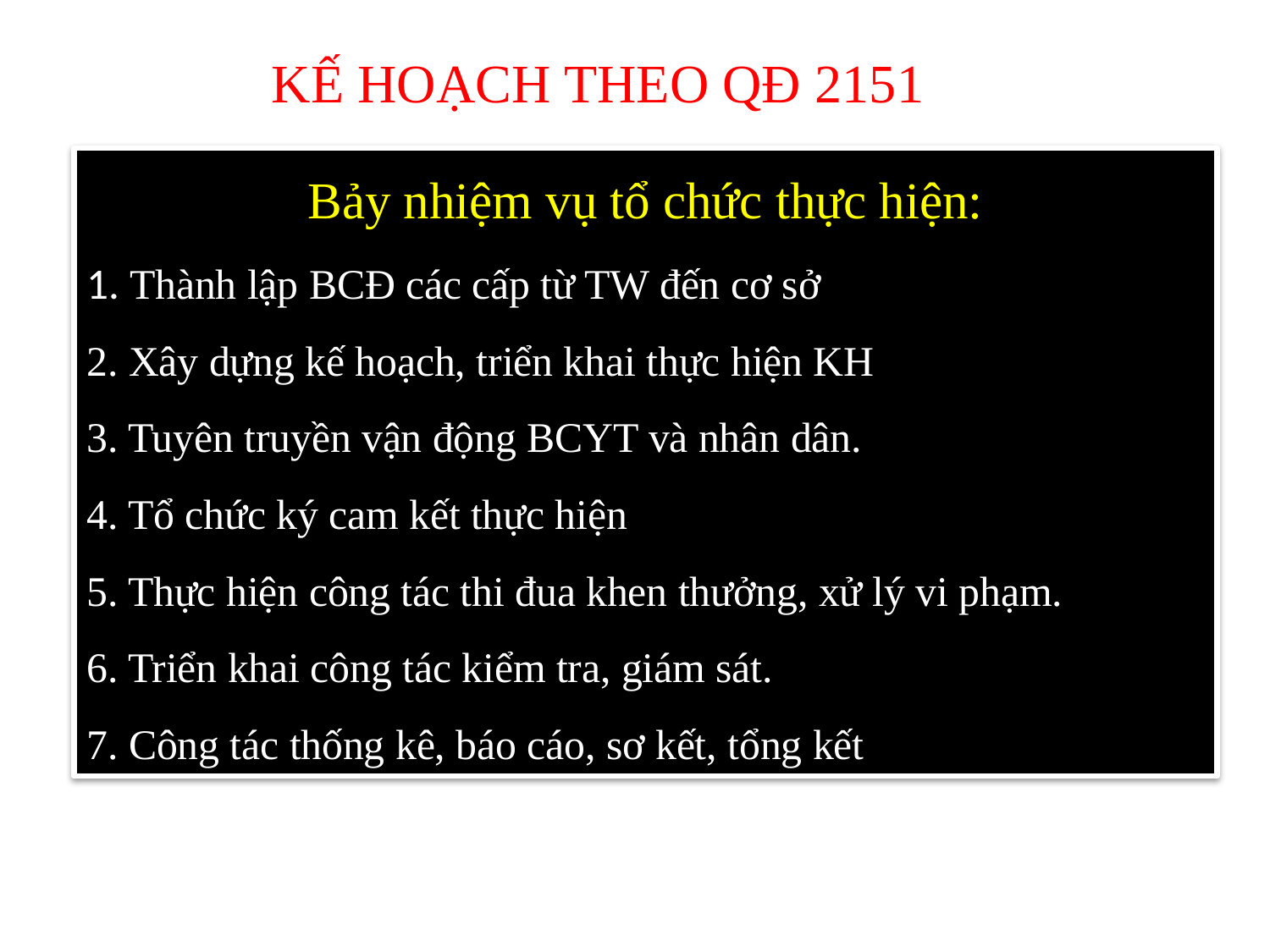

# KẾ HOẠCH THEO QĐ 2151
Bảy nhiệm vụ tổ chức thực hiện:
1. Thành lập BCĐ các cấp từ TW đến cơ sở
2. Xây dựng kế hoạch, triển khai thực hiện KH
3. Tuyên truyền vận động BCYT và nhân dân.
4. Tổ chức ký cam kết thực hiện
5. Thực hiện công tác thi đua khen thưởng, xử lý vi phạm.
6. Triển khai công tác kiểm tra, giám sát.
7. Công tác thống kê, báo cáo, sơ kết, tổng kết